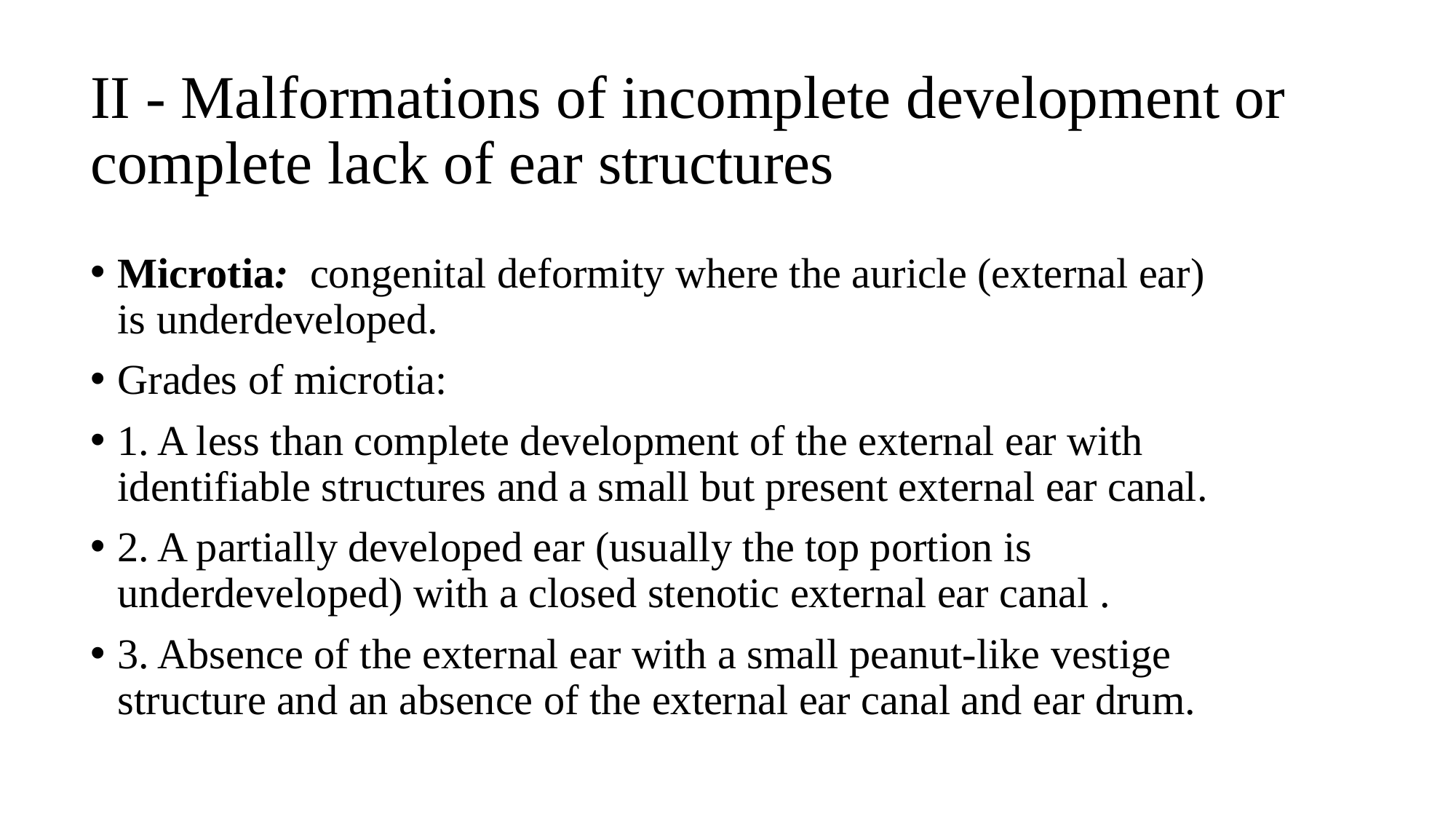

# II - Malformations of incomplete development or complete lack of ear structures
Microtia:  congenital deformity where the auricle (external ear) is underdeveloped.
Grades of microtia:
1. A less than complete development of the external ear with identifiable structures and a small but present external ear canal.
2. A partially developed ear (usually the top portion is underdeveloped) with a closed stenotic external ear canal .
3. Absence of the external ear with a small peanut-like vestige structure and an absence of the external ear canal and ear drum.